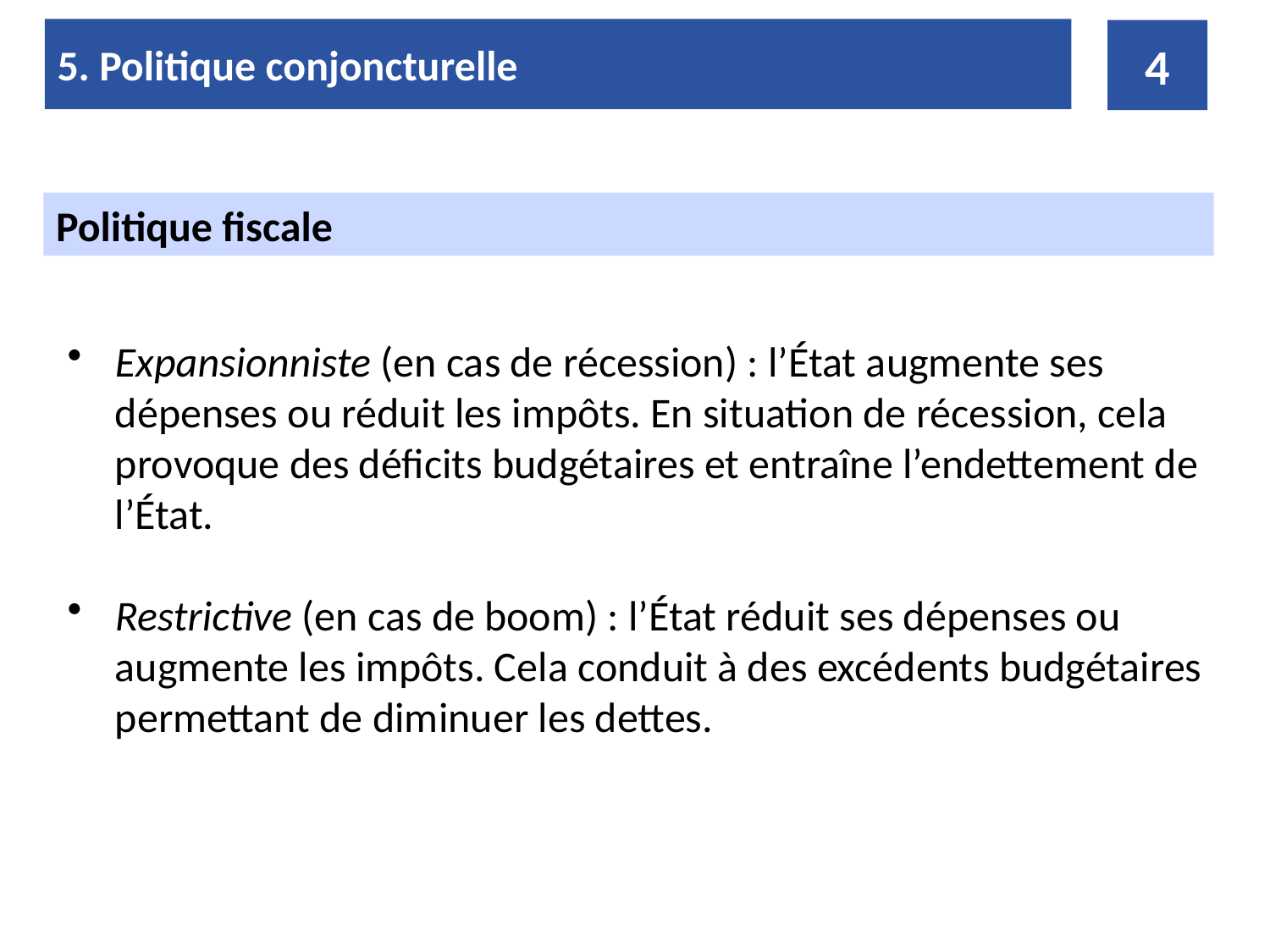

5. Politique conjoncturelle
4

Politique fiscale
Expansionniste (en cas de récession) : l’État augmente ses dépenses ou réduit les impôts. En situation de récession, cela provoque des déficits budgétaires et entraîne l’endettement de l’État.

Restrictive (en cas de boom) : l’État réduit ses dépenses ou augmente les impôts. Cela conduit à des excédents budgétaires permettant de diminuer les dettes.